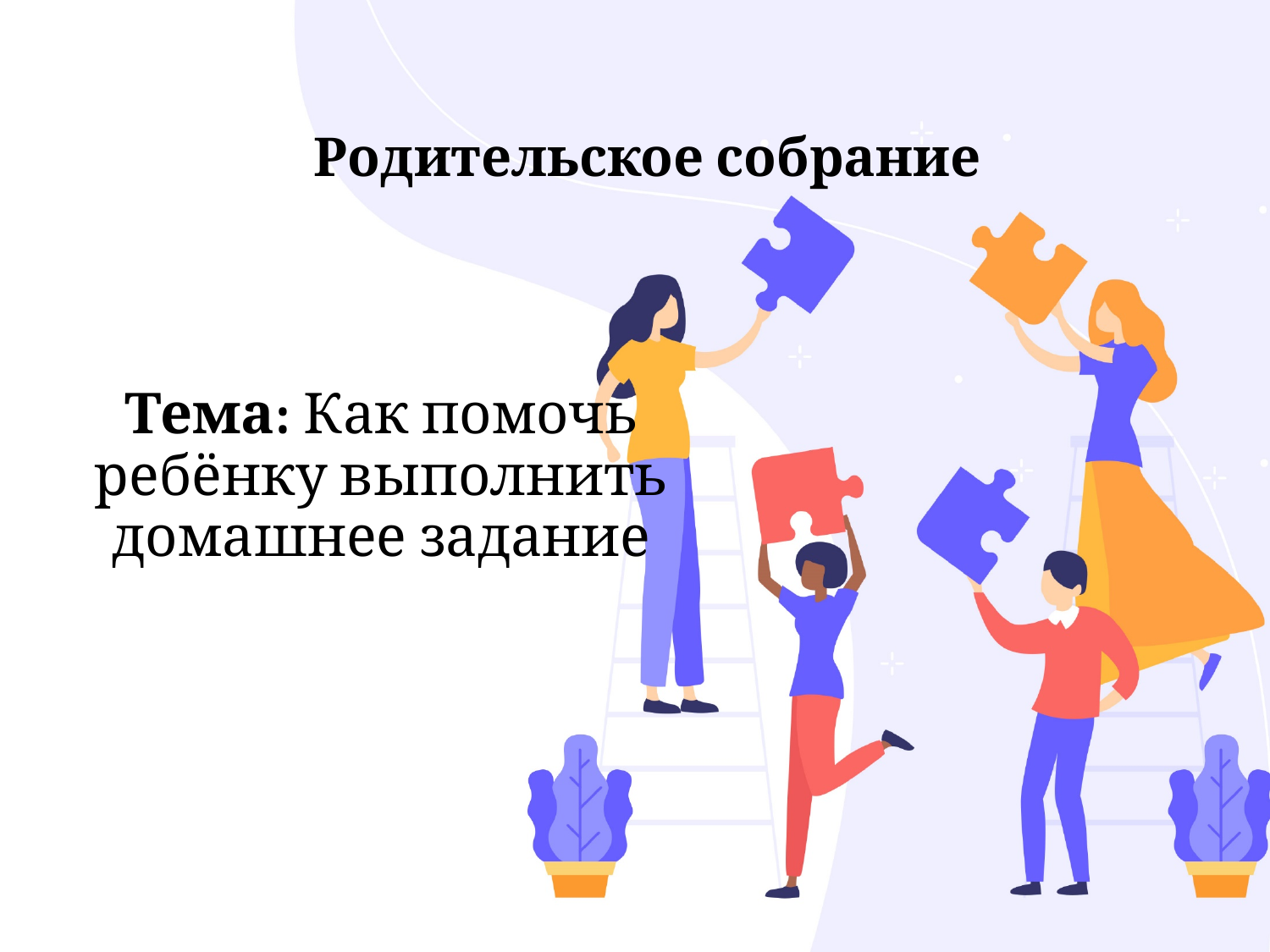

# Родительское собрание
Тема: Как помочь ребёнку выполнить домашнее задание